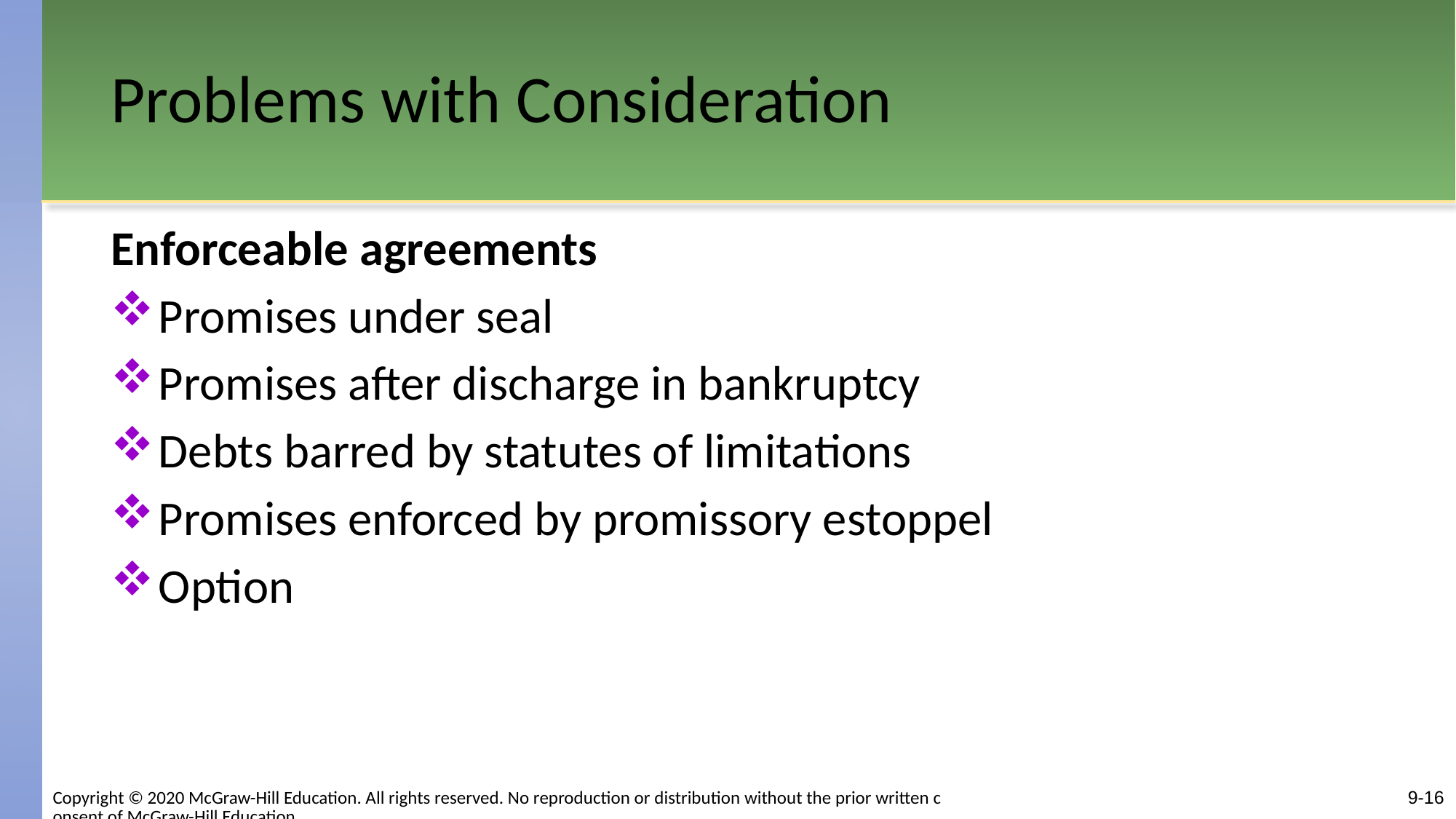

# Problems with Consideration
Enforceable agreements
Promises under seal
Promises after discharge in bankruptcy
Debts barred by statutes of limitations
Promises enforced by promissory estoppel
Option

9-16
Copyright © 2020 McGraw-Hill Education. All rights reserved. No reproduction or distribution without the prior written consent of McGraw-Hill Education.